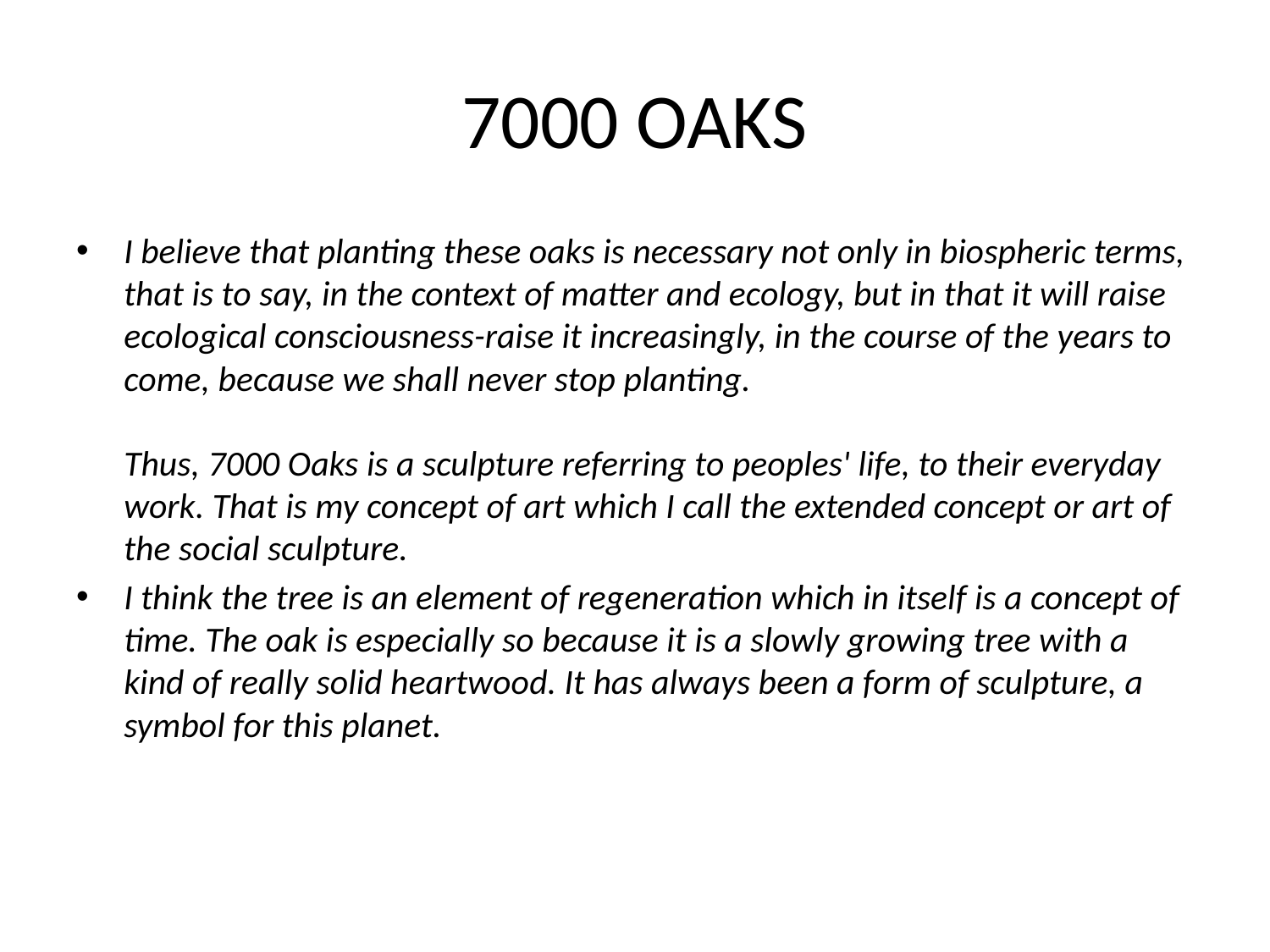

# 7000 OAKS
I believe that planting these oaks is necessary not only in biospheric terms, that is to say, in the context of matter and ecology, but in that it will raise ecological consciousness-raise it increasingly, in the course of the years to come, because we shall never stop planting.
Thus, 7000 Oaks is a sculpture referring to peoples' life, to their everyday work. That is my concept of art which I call the extended concept or art of the social sculpture.
I think the tree is an element of regeneration which in itself is a concept of time. The oak is especially so because it is a slowly growing tree with a kind of really solid heartwood. It has always been a form of sculpture, a symbol for this planet.